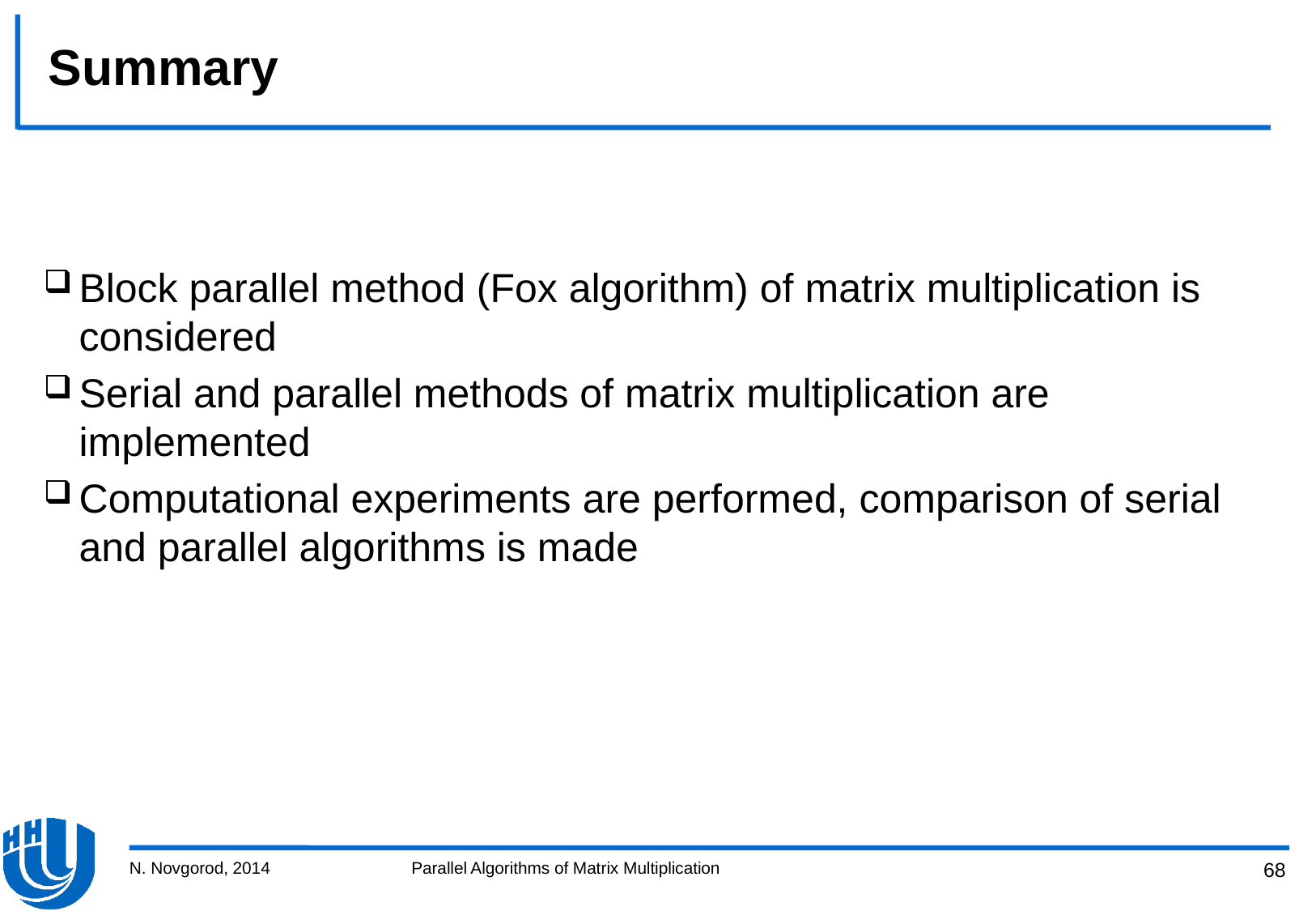

# Summary

Block parallel method (Fox algorithm) of matrix multiplication is considered
Serial and parallel methods of matrix multiplication are implemented
Computational experiments are performed, comparison of serial and parallel algorithms is made
N. Novgorod, 2014
Parallel Algorithms of Matrix Multiplication
68